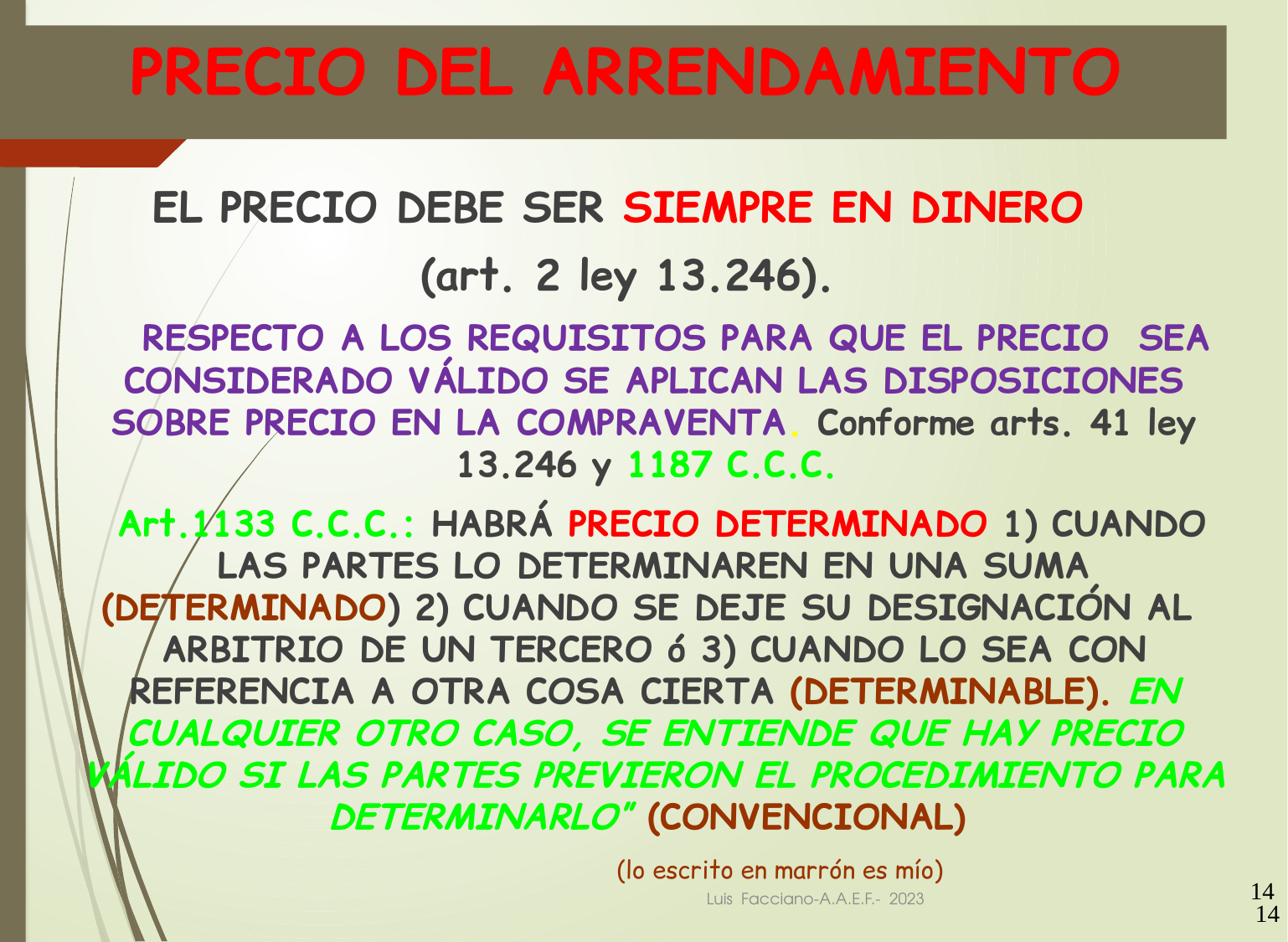

PRECIO DEL ARRENDAMIENTO
EL PRECIO DEBE SER SIEMPRE EN DINERO
(art. 2 ley 13.246).
	   RESPECTO A LOS REQUISITOS PARA QUE EL PRECIO  SEA CONSIDERADO VÁLIDO SE APLICAN LAS DISPOSICIONES SOBRE PRECIO EN LA COMPRAVENTA. Conforme arts. 41 ley 13.246 y 1187 C.C.C.
	 Art.1133 C.C.C.: HABRÁ PRECIO DETERMINADO 1) CUANDO LAS PARTES LO DETERMINAREN EN UNA SUMA (DETERMINADO) 2) CUANDO SE DEJE SU DESIGNACIÓN AL  ARBITRIO DE UN TERCERO ó 3) CUANDO LO SEA CON REFERENCIA A OTRA COSA CIERTA (DETERMINABLE). EN CUALQUIER OTRO CASO, SE ENTIENDE QUE HAY PRECIO VÁLIDO SI LAS PARTES PREVIERON EL PROCEDIMIENTO PARA DETERMINARLO” (CONVENCIONAL)
			(lo escrito en marrón es mío)

Luis  Facciano-A.A.E.F.-  2023
14
14